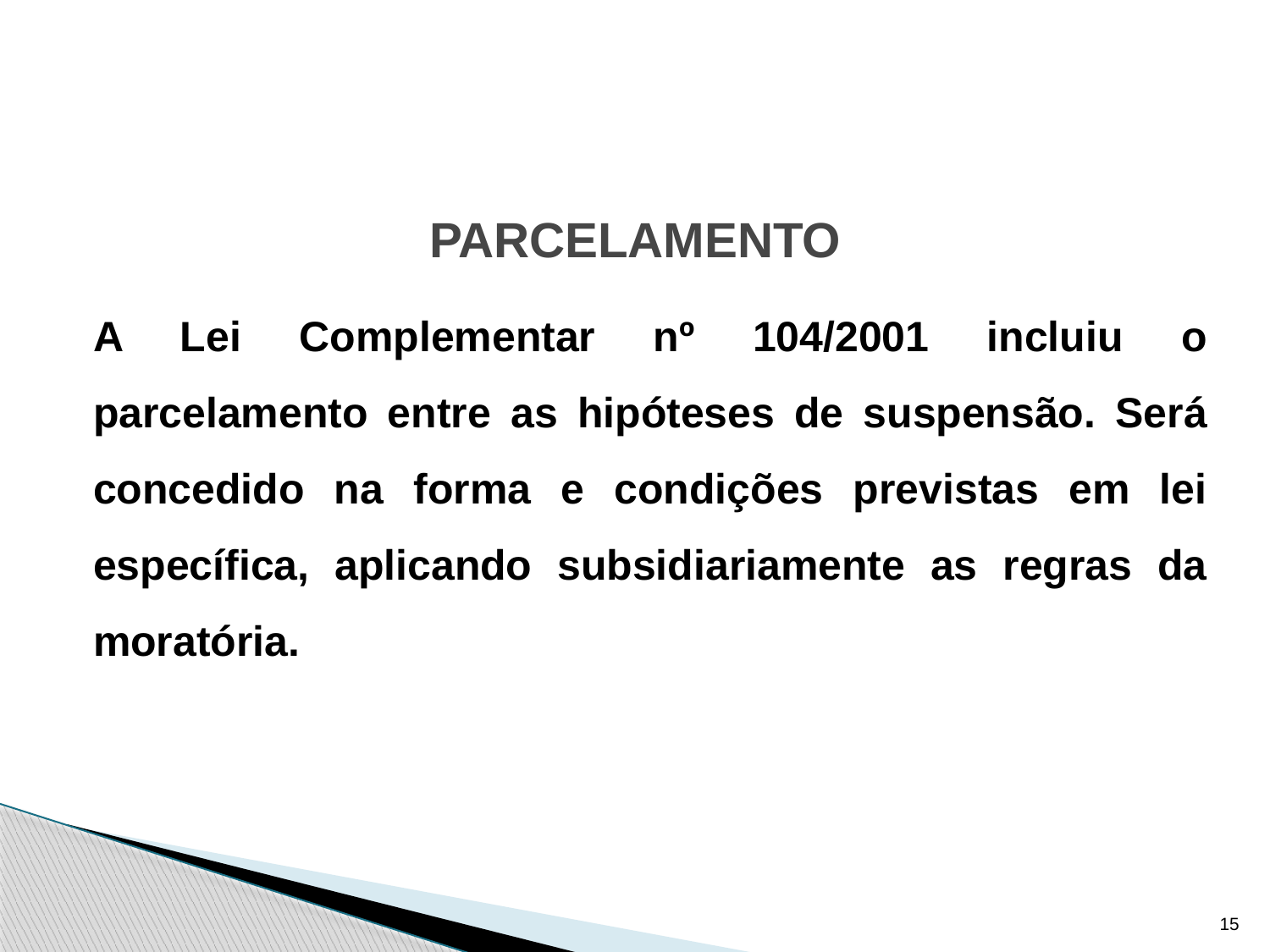

# PARCELAMENTO
	A Lei Complementar nº 104/2001 incluiu o parcelamento entre as hipóteses de suspensão. Será concedido na forma e condições previstas em lei específica, aplicando subsidiariamente as regras da moratória.

15